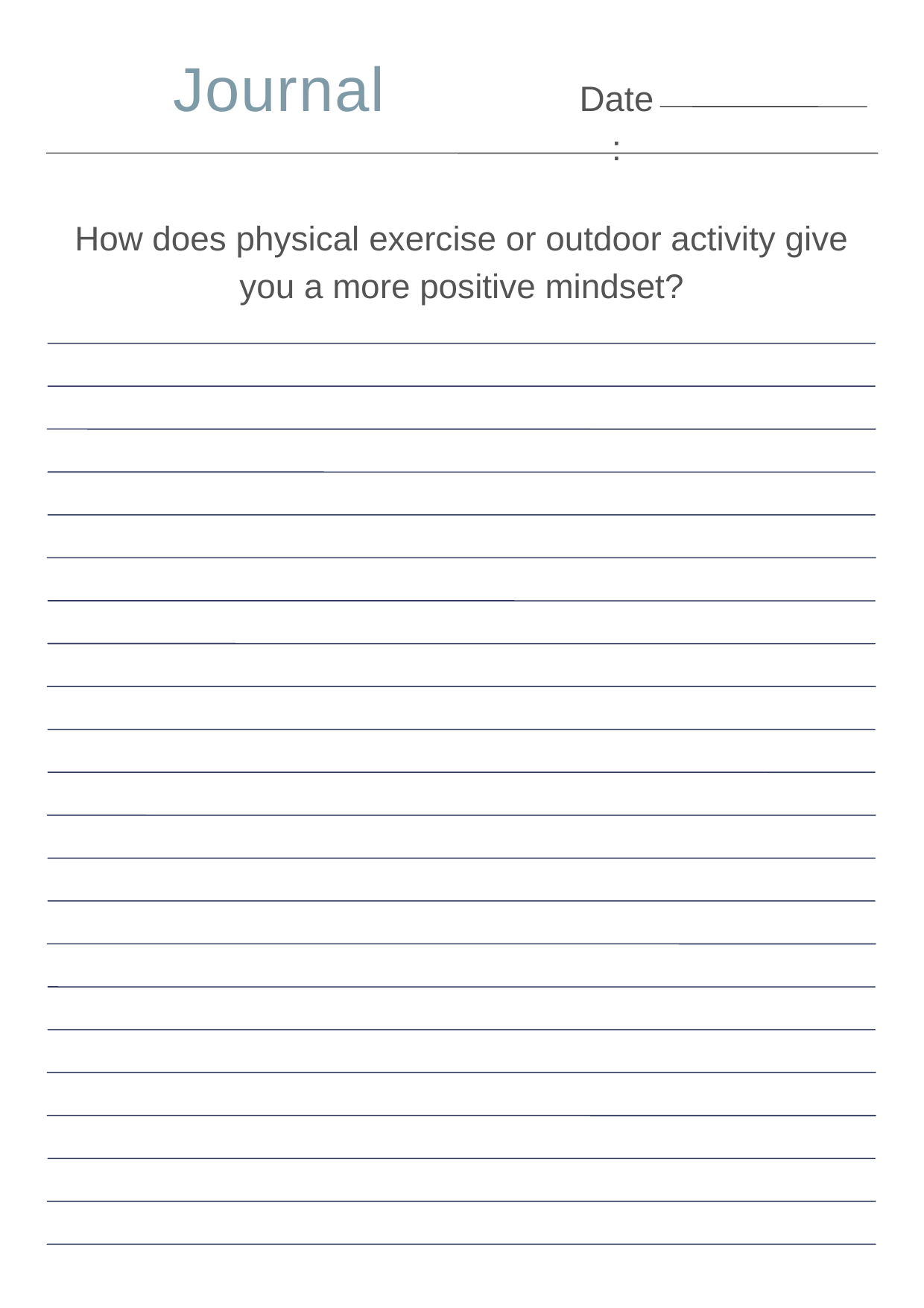

Journal
Date:

How does physical exercise or outdoor activity give you a more positive mindset?